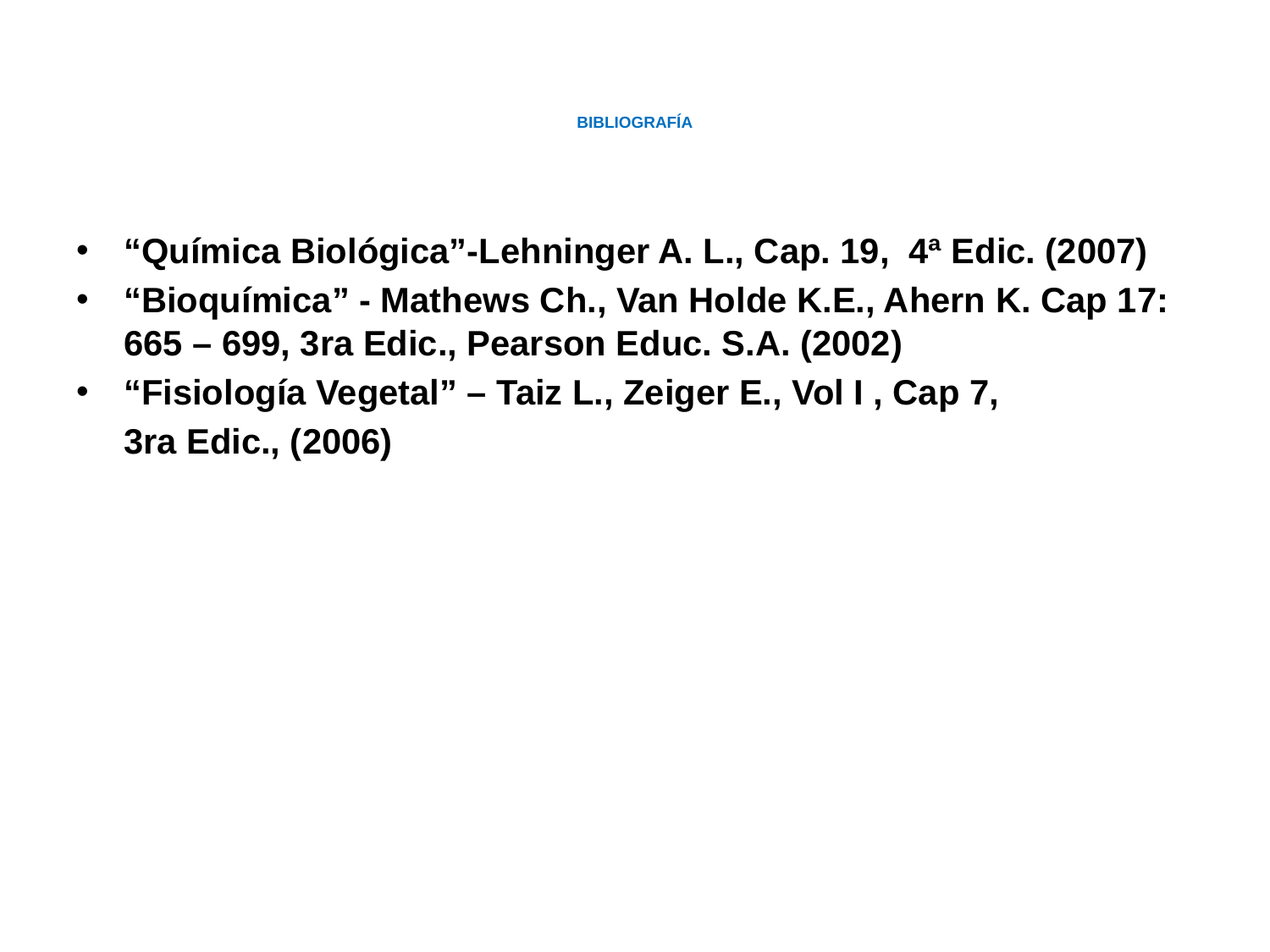

# BIBLIOGRAFÍA
“Química Biológica”-Lehninger A. L., Cap. 19,  4ª Edic. (2007)
“Bioquímica” - Mathews Ch., Van Holde K.E., Ahern K. Cap 17: 665 – 699, 3ra Edic., Pearson Educ. S.A. (2002)
“Fisiología Vegetal” – Taiz L., Zeiger E., Vol I , Cap 7,
	3ra Edic., (2006)